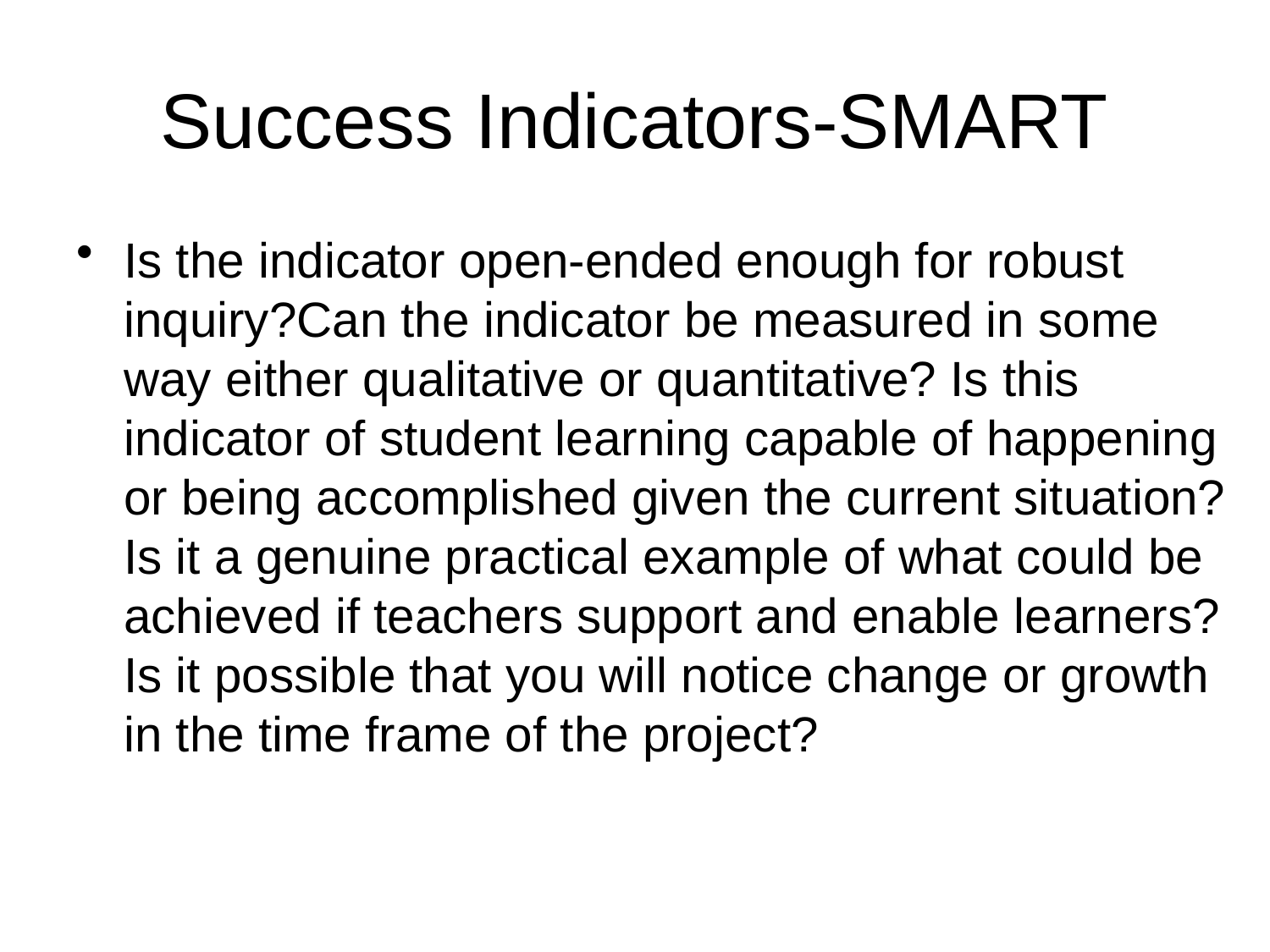

# Success Indicators-SMART
Is the indicator open-ended enough for robust inquiry?Can the indicator be measured in some way either qualitative or quantitative? Is this indicator of student learning capable of happening or being accomplished given the current situation?Is it a genuine practical example of what could be achieved if teachers support and enable learners?Is it possible that you will notice change or growth in the time frame of the project?